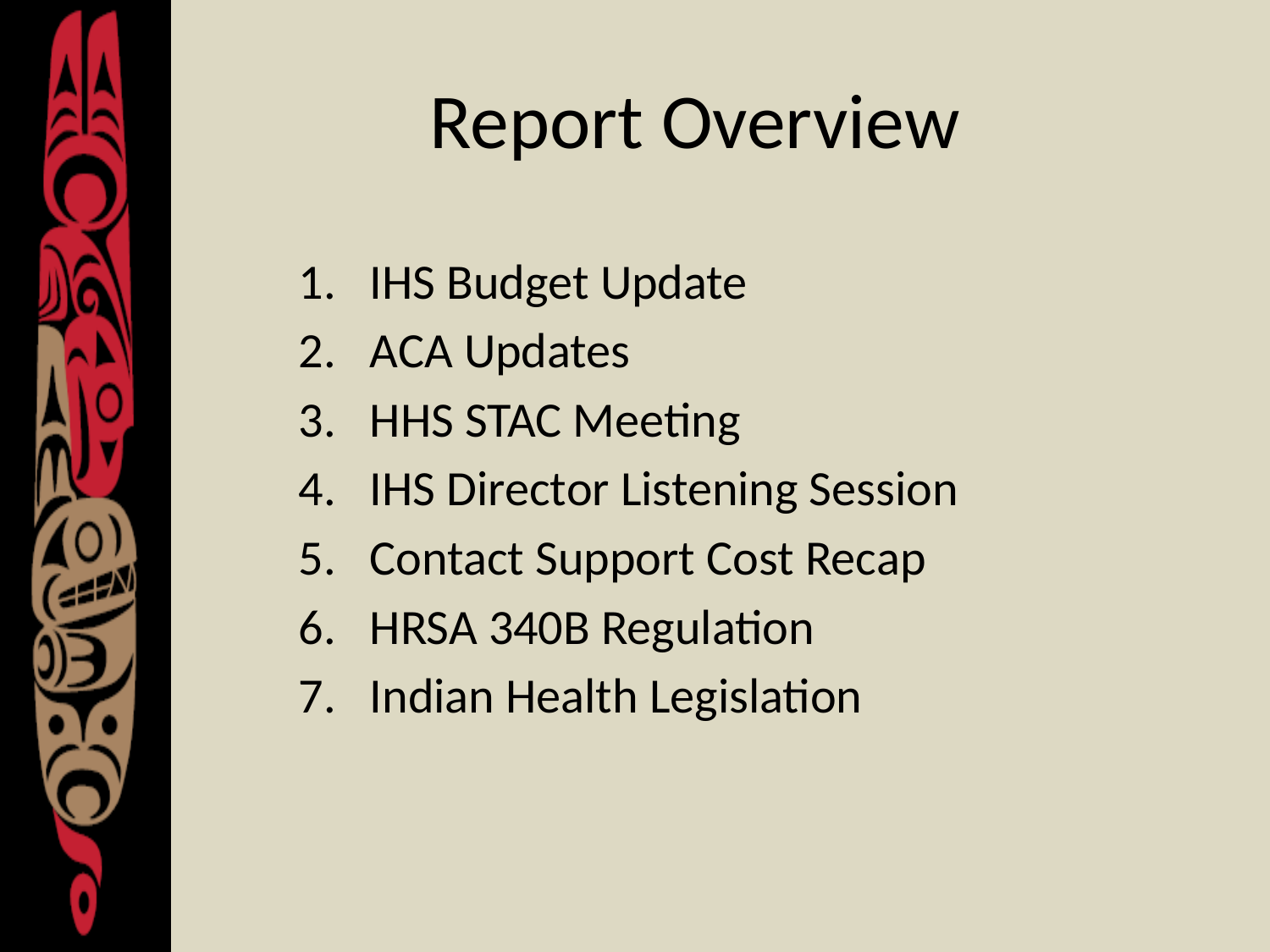

# Report Overview
IHS Budget Update
ACA Updates
HHS STAC Meeting
IHS Director Listening Session
Contact Support Cost Recap
HRSA 340B Regulation
Indian Health Legislation